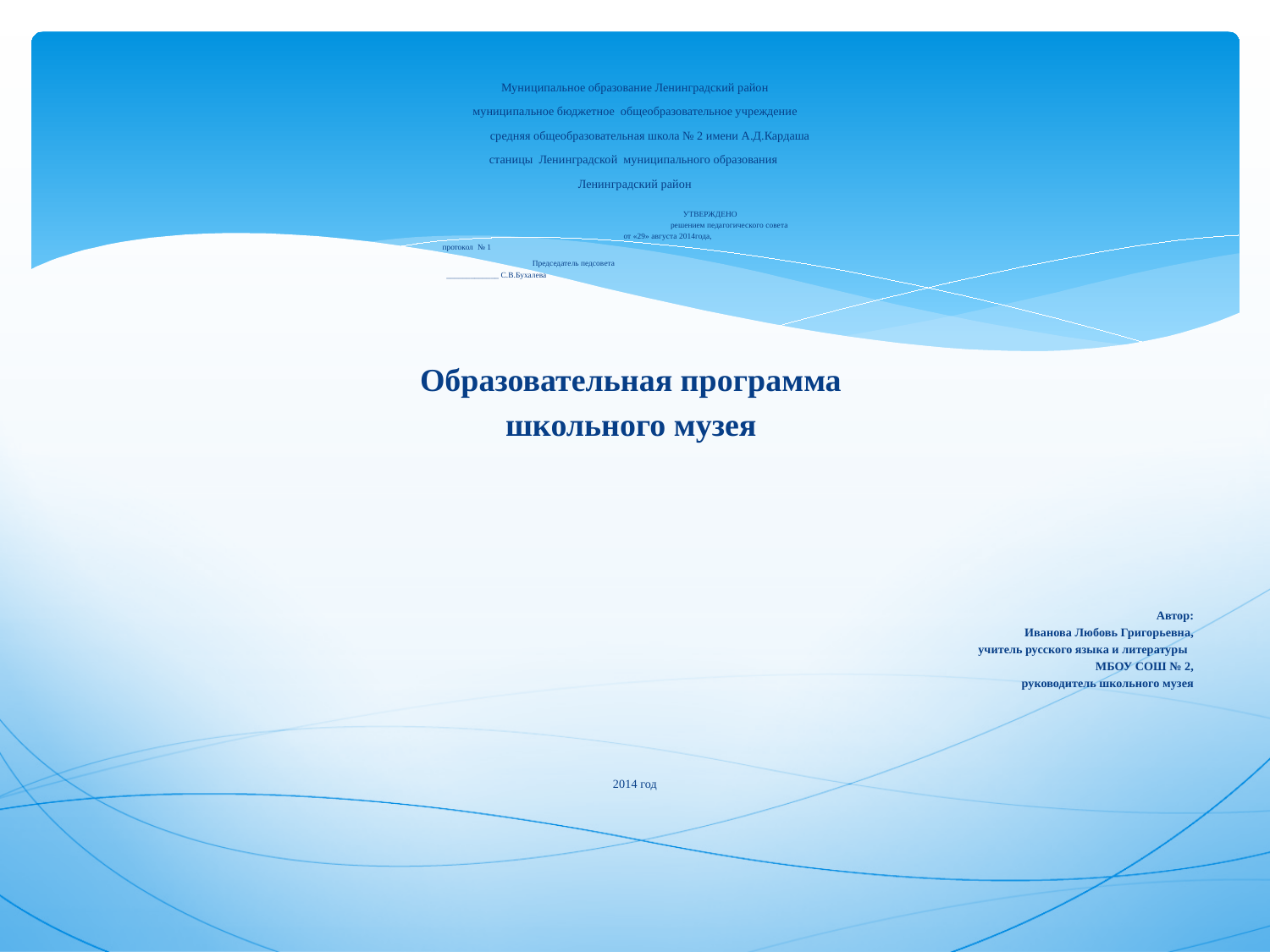

Муниципальное образование Ленинградский район
муниципальное бюджетное  общеобразовательное учреждение
          средняя общеобразовательная школа № 2 имени А.Д.Кардаша
станицы  Ленинградской  муниципального образования
Ленинградский район

                                                                       УТВЕРЖДЕНО
                                                                                         решением педагогического совета
                                                                         от «29» августа 2014года,
                                                                                                                                                                             протокол  № 1
                                                                                                                                                          Председатель педсовета
                                                                                                                                                                               _____________ С.В.Бухалева

Образовательная программа
школьного музея

Автор:
Иванова Любовь Григорьевна,
учитель русского языка и литературы
МБОУ СОШ № 2,
руководитель школьного музея

2014 год